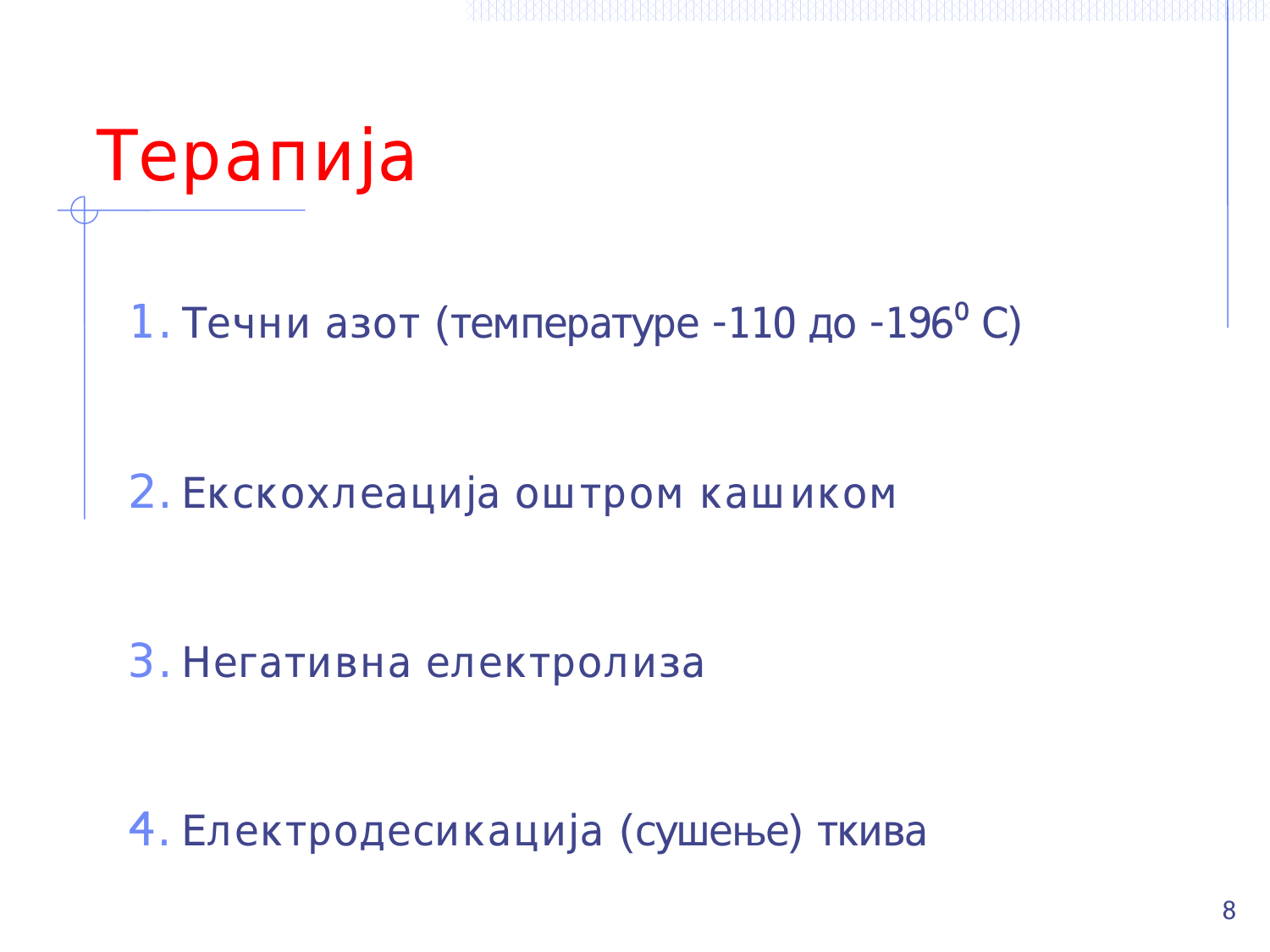

# Терапија
Течни азот (температуре -110 до -196⁰ C)

Екскохлеација оштром кашиком

Негативна електролиза

Електродесикација (сушење) ткива

8